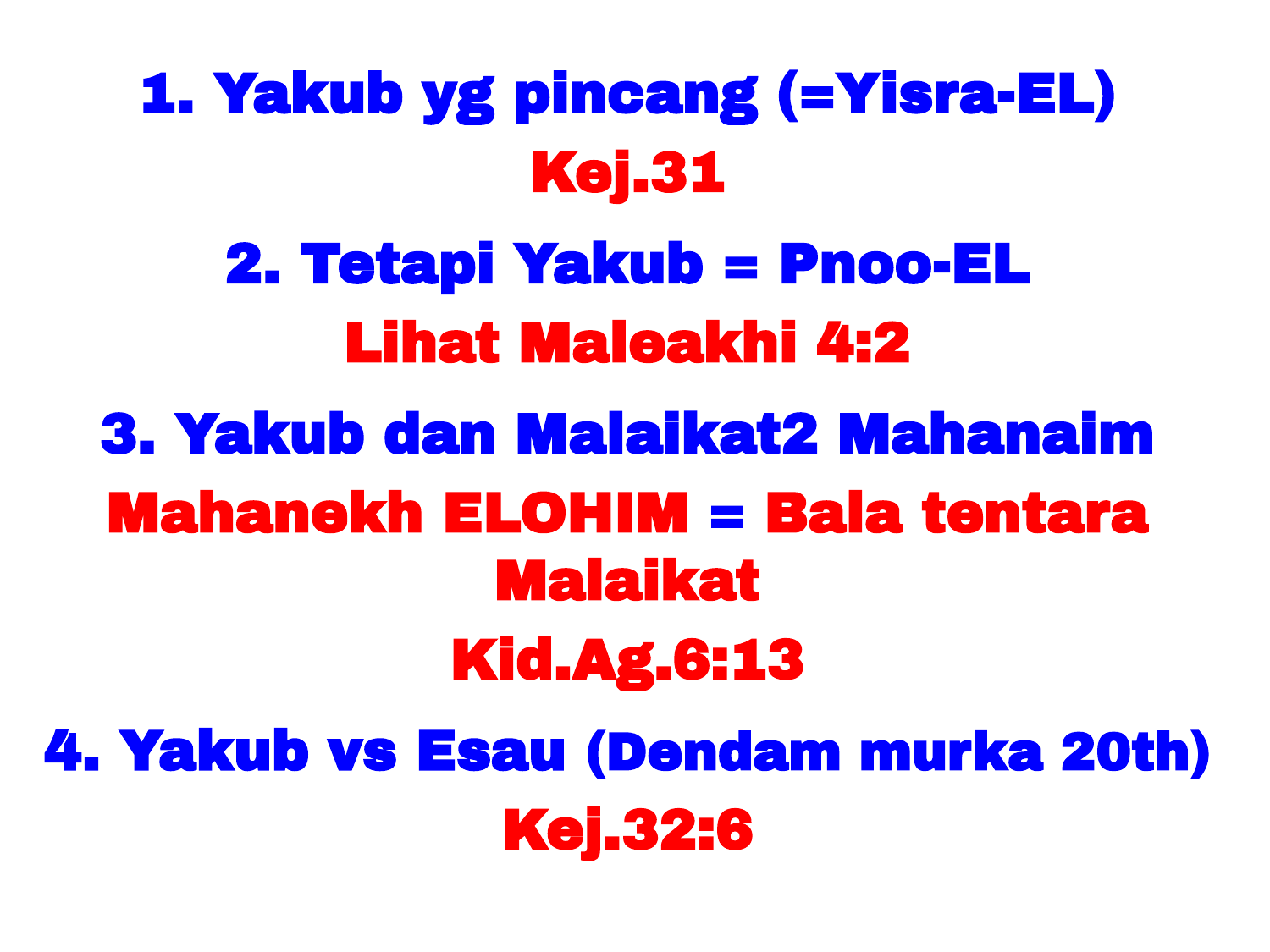

1. Yakub yg pincang (=Yisra-EL)
Kej.31

2. Tetapi Yakub = Pnoo-EL
Lihat Maleakhi 4:2

3. Yakub dan Malaikat2 Mahanaim
Mahanekh ELOHIM = Bala tentara Malaikat
Kid.Ag.6:13

4. Yakub vs Esau (Dendam murka 20th)
Kej.32:6